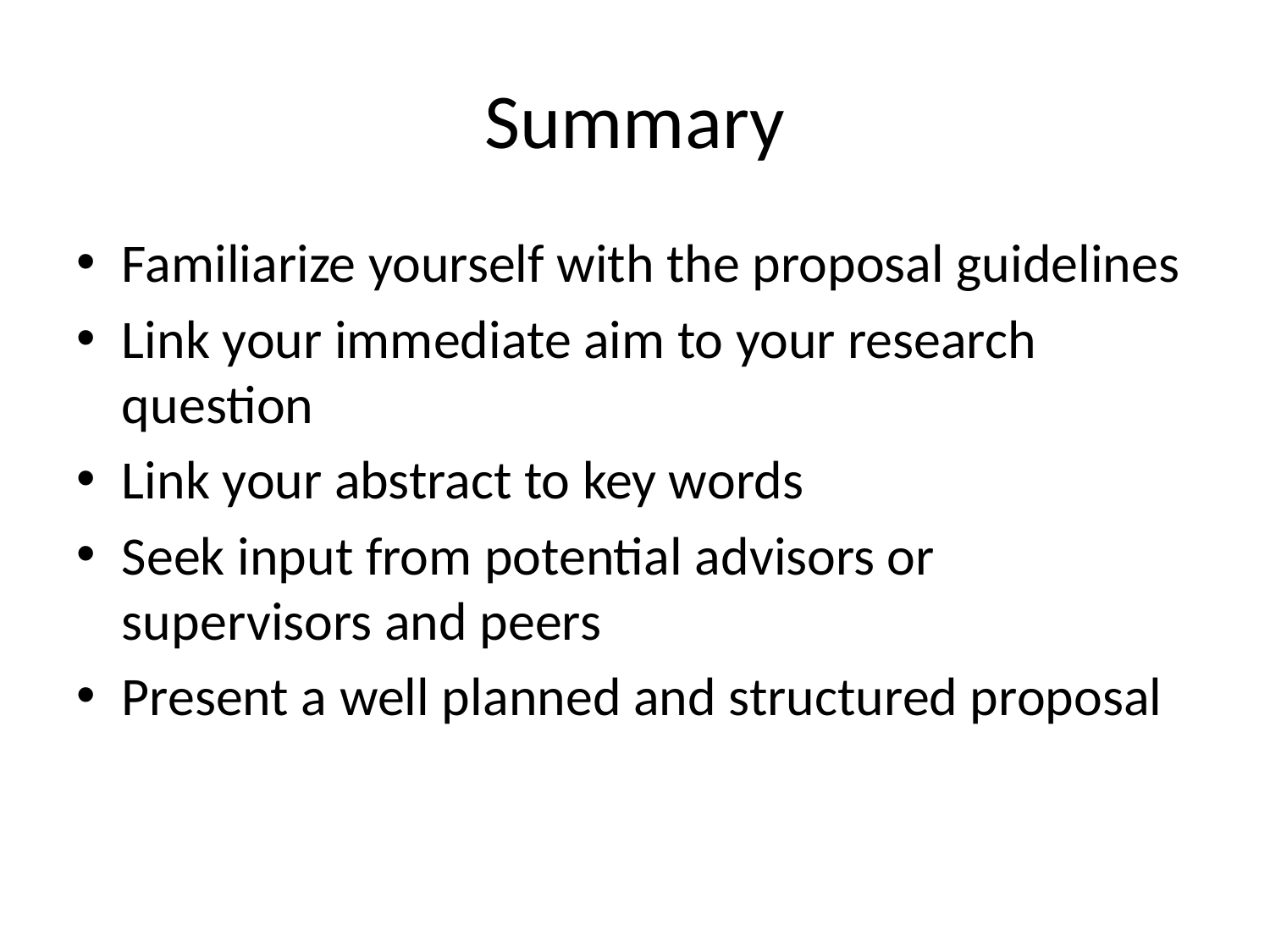

# Summary
Familiarize yourself with the proposal guidelines
Link your immediate aim to your research question
Link your abstract to key words
Seek input from potential advisors or supervisors and peers
Present a well planned and structured proposal